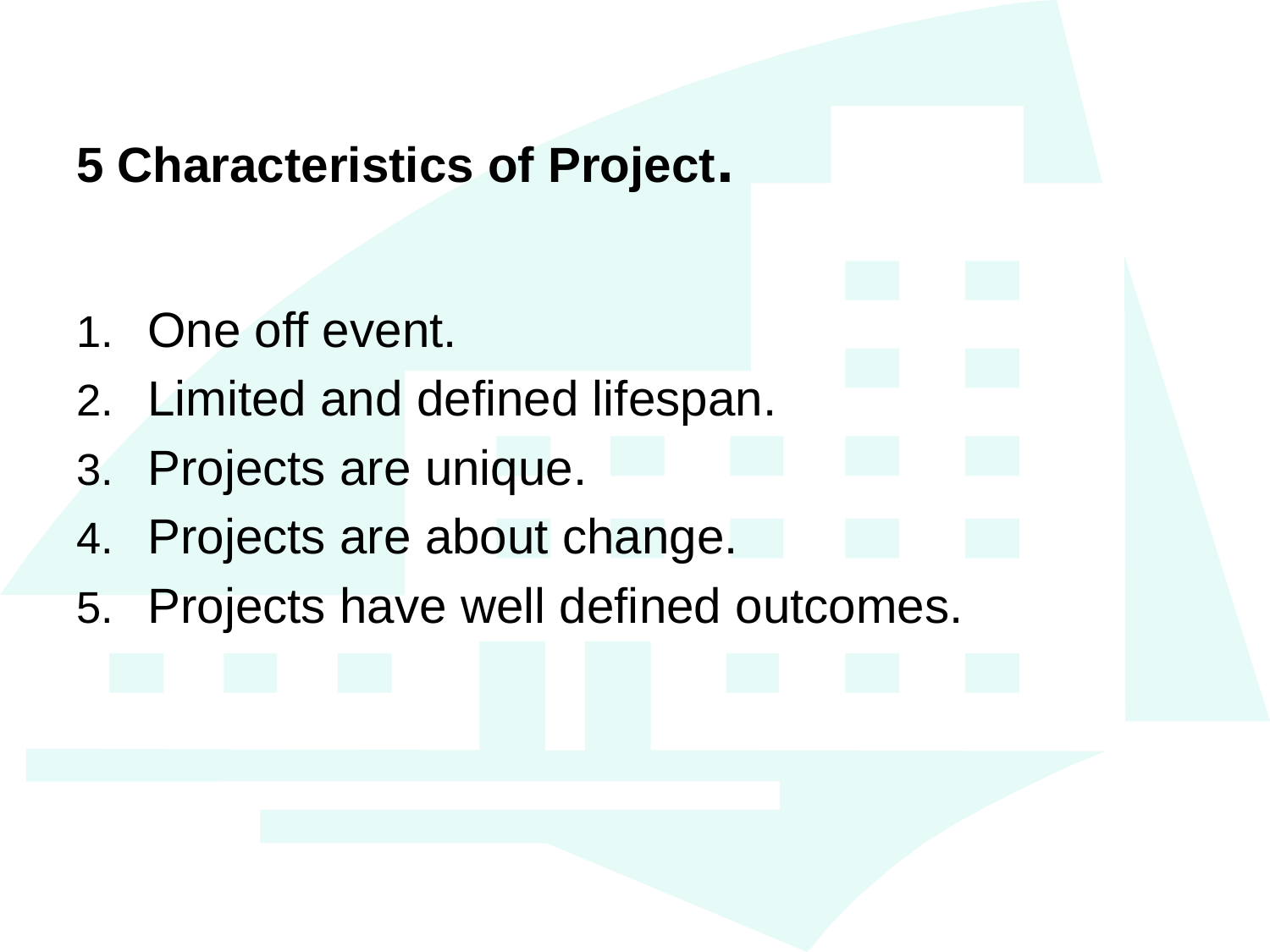

# 5 Characteristics of Project.

One off event.
Limited and defined lifespan.
Projects are unique.
Projects are about change.
Projects have well defined outcomes.